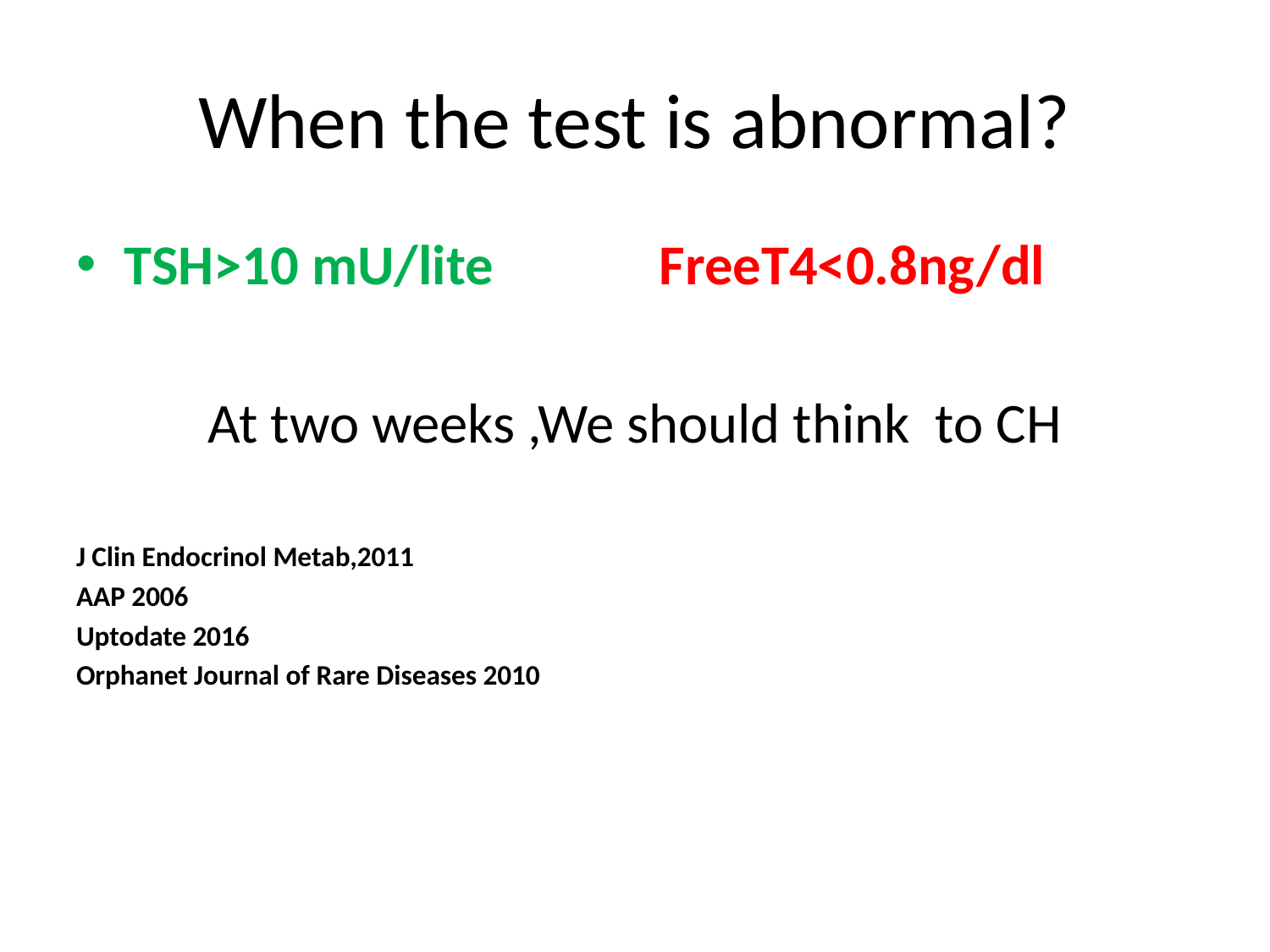

# When the test is abnormal?
TSH>10 mU/lite             FreeT4<0.8ng/dl

At two weeks ,We should think  to CH

J Clin Endocrinol Metab,2011
AAP 2006
Uptodate 2016
Orphanet Journal of Rare Diseases 2010